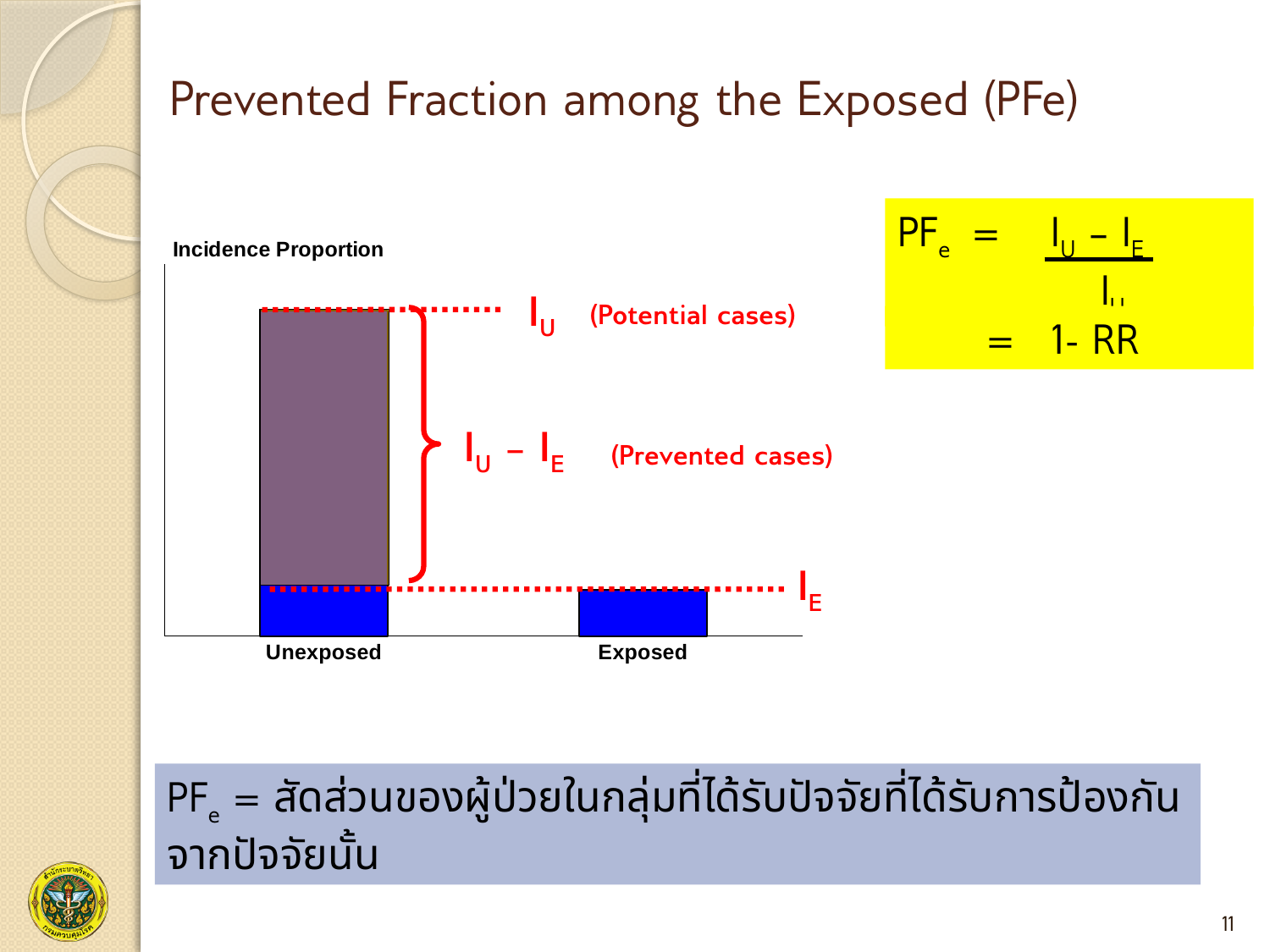

# Prevented Fraction among the Exposed (PFe)

### Chart: Incidence Proportion

| Category | Risk |
|---|---|
| Unexposed | 70.0 |
| Exposed | 10.0 |
PFe   =    IU – IE
                IU
IU
(Potential cases)
       =   1- RR

 IU – IE
(Prevented cases)
IE

PFe = สัดส่วนของผู้ป่วยในกลุ่มที่ได้รับปัจจัยที่ได้รับการป้องกันจากปัจจัยนั้น
11